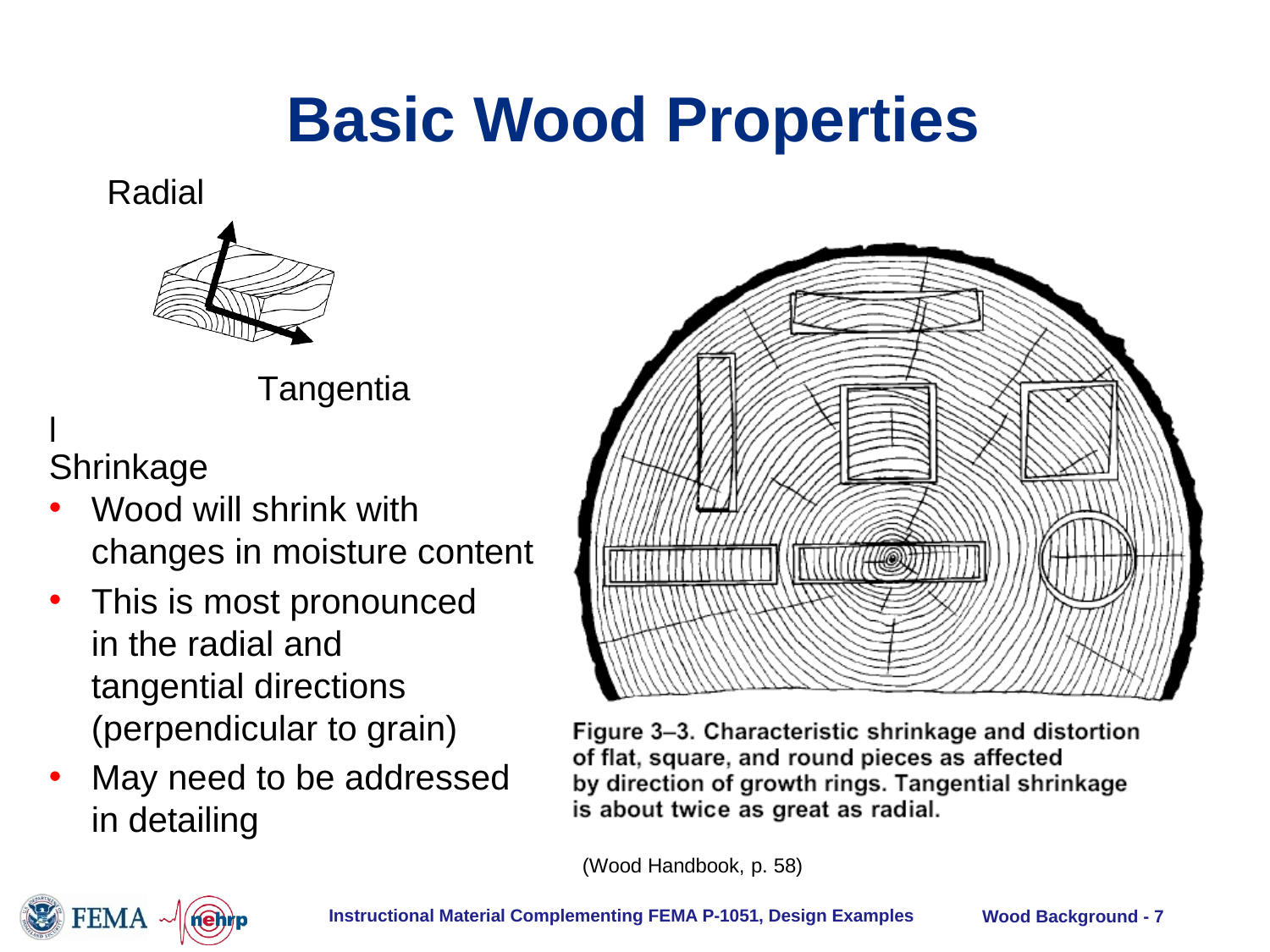

# Basic Wood Properties
Radial

Tangential

Shrinkage
Wood will shrink with changes in moisture content
This is most pronounced in the radial and tangential directions (perpendicular to grain)
May need to be addressed in detailing
(Wood Handbook, p. 58)